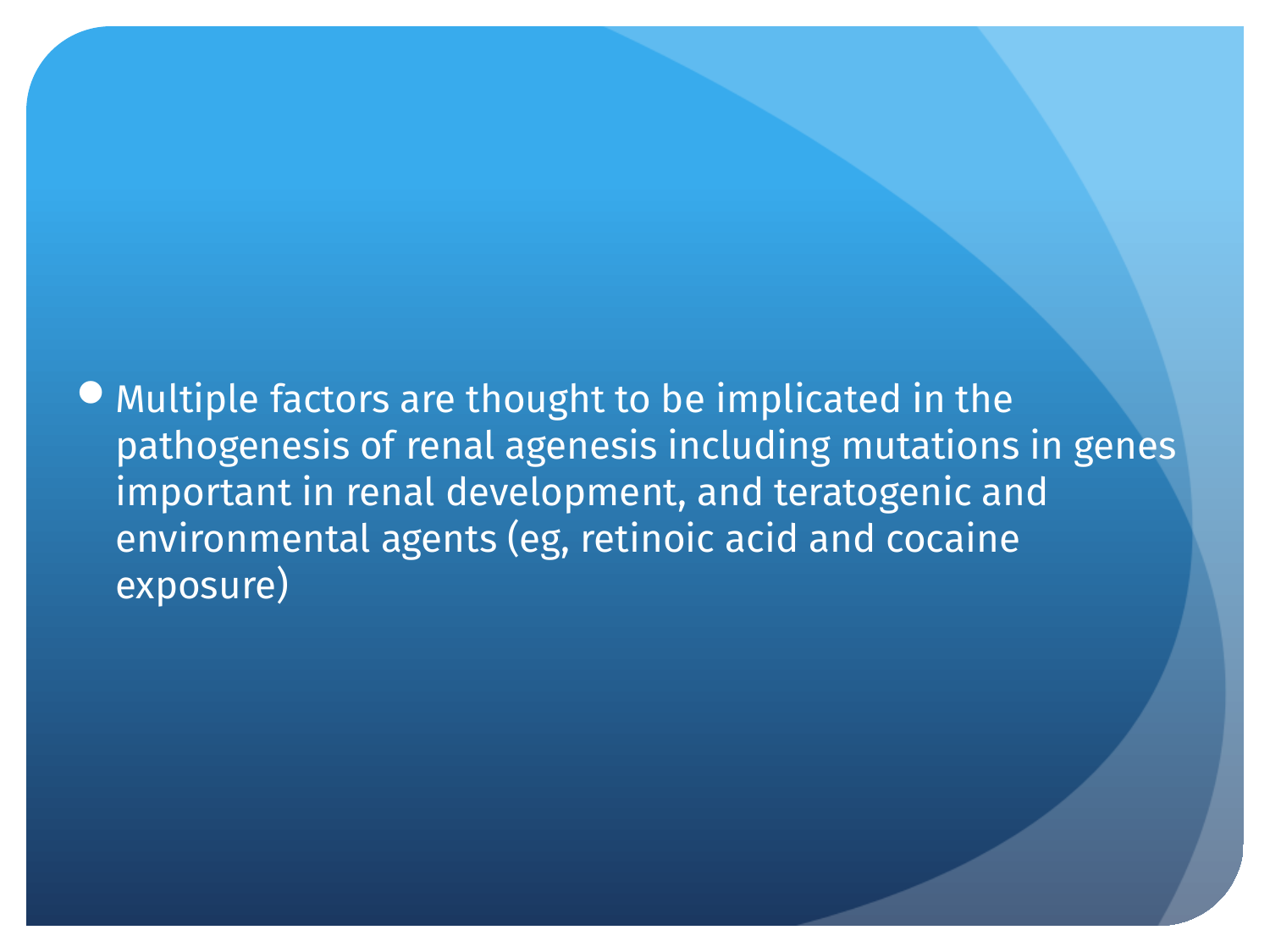

#
Multiple factors are thought to be implicated in the pathogenesis of renal agenesis including mutations in genes important in renal development, and teratogenic and environmental agents (eg, retinoic acid and cocaine exposure)